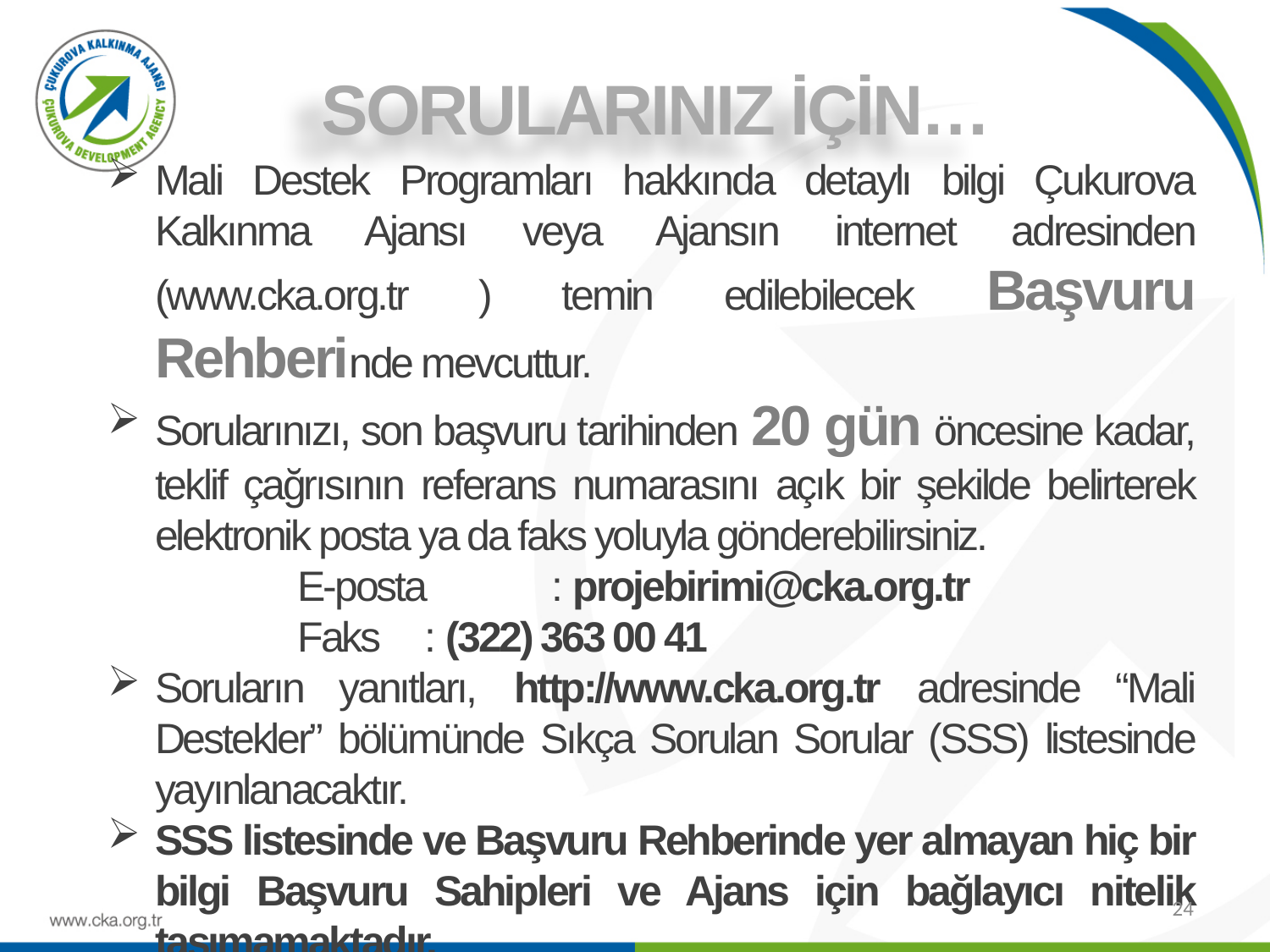

# SORULARINIZ İÇİN…

Mali Destek Programları hakkında detaylı bilgi Çukurova Kalkınma Ajansı veya Ajansın internet adresinden (www.cka.org.tr ) temin edilebilecek Başvuru Rehberinde mevcuttur.
Sorularınızı, son başvuru tarihinden 20 gün öncesine kadar, teklif çağrısının referans numarasını açık bir şekilde belirterek elektronik posta ya da faks yoluyla gönderebilirsiniz.
	E-posta 	: projebirimi@cka.org.tr
	Faks	: (322) 363 00 41
Soruların yanıtları, http://www.cka.org.tr adresinde “Mali Destekler” bölümünde Sıkça Sorulan Sorular (SSS) listesinde yayınlanacaktır.
SSS listesinde ve Başvuru Rehberinde yer almayan hiç bir bilgi Başvuru Sahipleri ve Ajans için bağlayıcı nitelik taşımamaktadır.
24